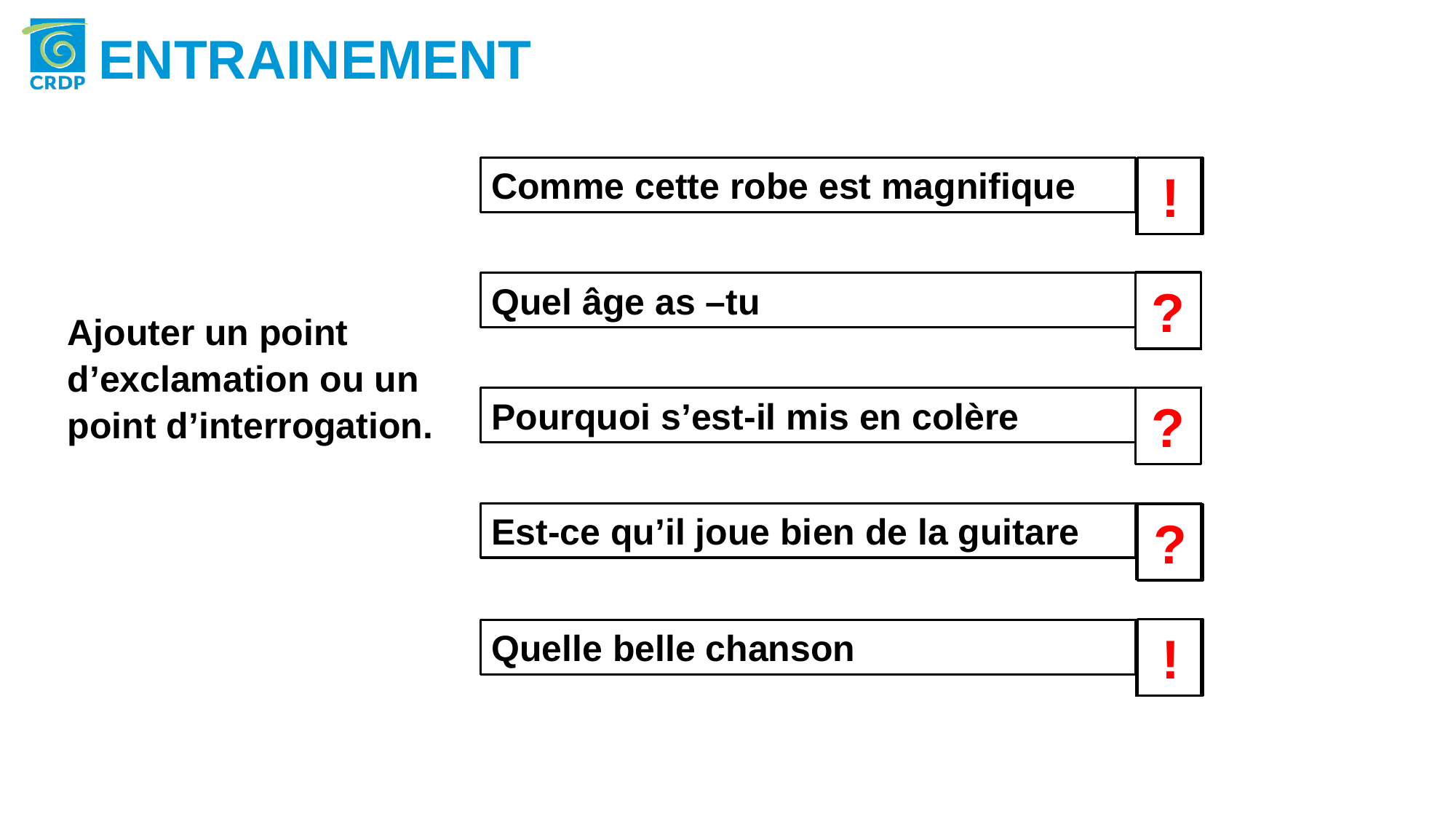

ENTRAINEMENT
Comme cette robe est magnifique

!
?
Quel âge as –tu

Ajouter un point d’exclamation ou un point d’interrogation.
?
Pourquoi s’est-il mis en colère

Est-ce qu’il joue bien de la guitare

?
!
Quelle belle chanson